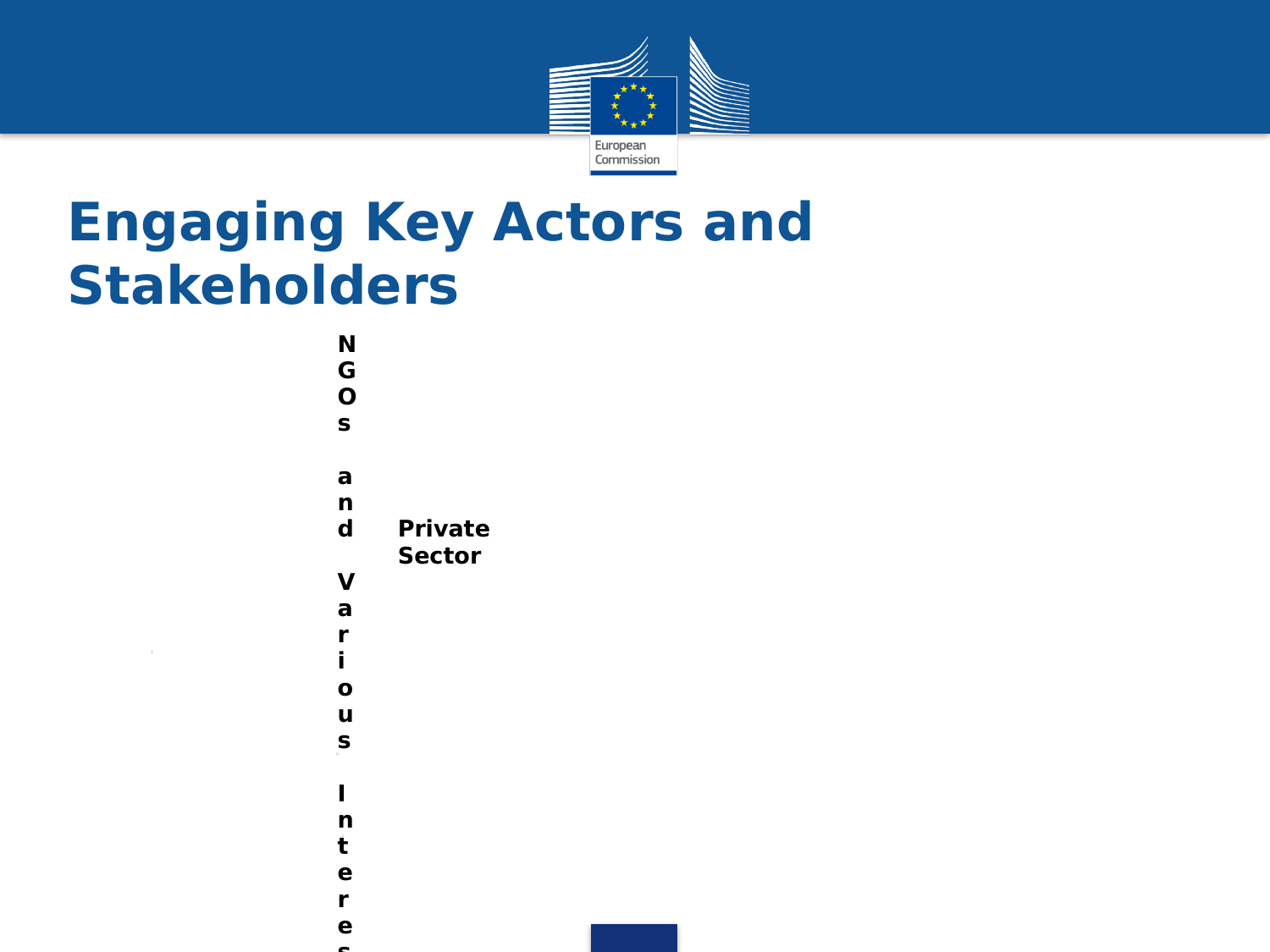

# Engaging Key Actors and Stakeholders

Private
Sector